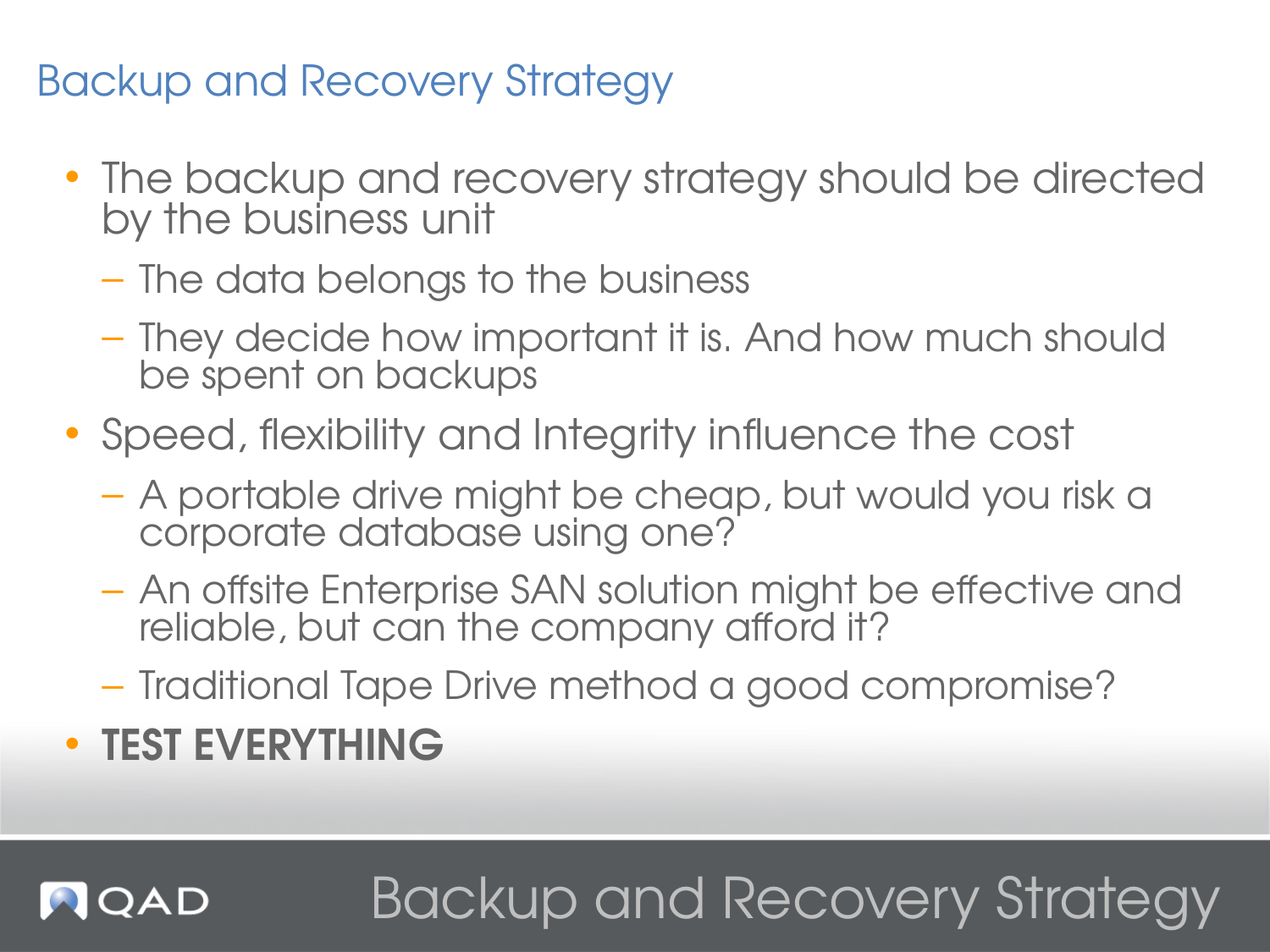

Backup and Recovery Strategy
The backup and recovery strategy should be directed by the business unit
The data belongs to the business
They decide how important it is. And how much should be spent on backups
Speed, flexibility and Integrity influence the cost
A portable drive might be cheap, but would you risk a corporate database using one?
An offsite Enterprise SAN solution might be effective and reliable, but can the company afford it?
Traditional Tape Drive method a good compromise?
TEST EVERYTHING

# Backup and Recovery Strategy